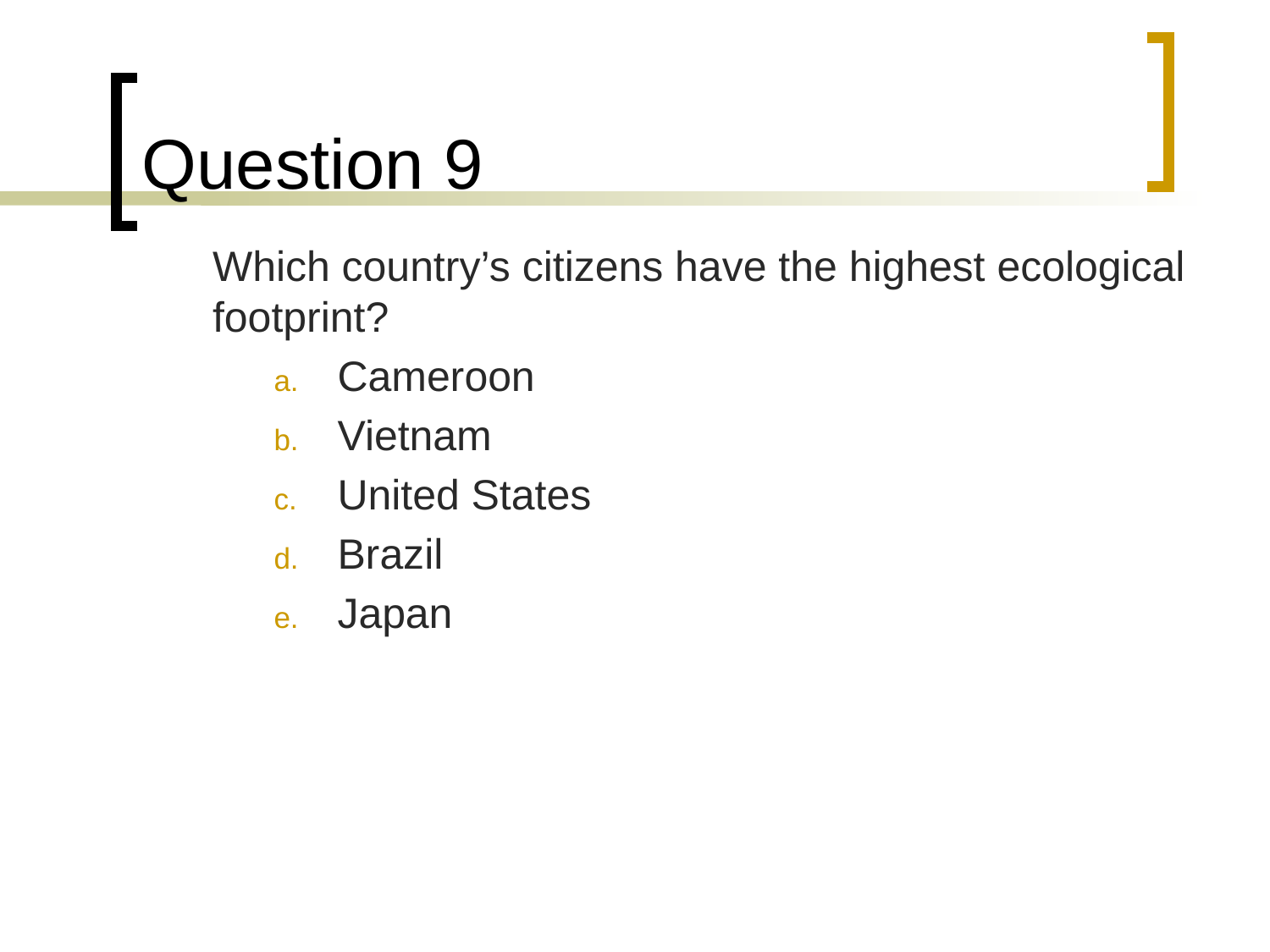

# Question 9
	Which country’s citizens have the highest ecological footprint?
Cameroon
Vietnam
United States
Brazil
Japan